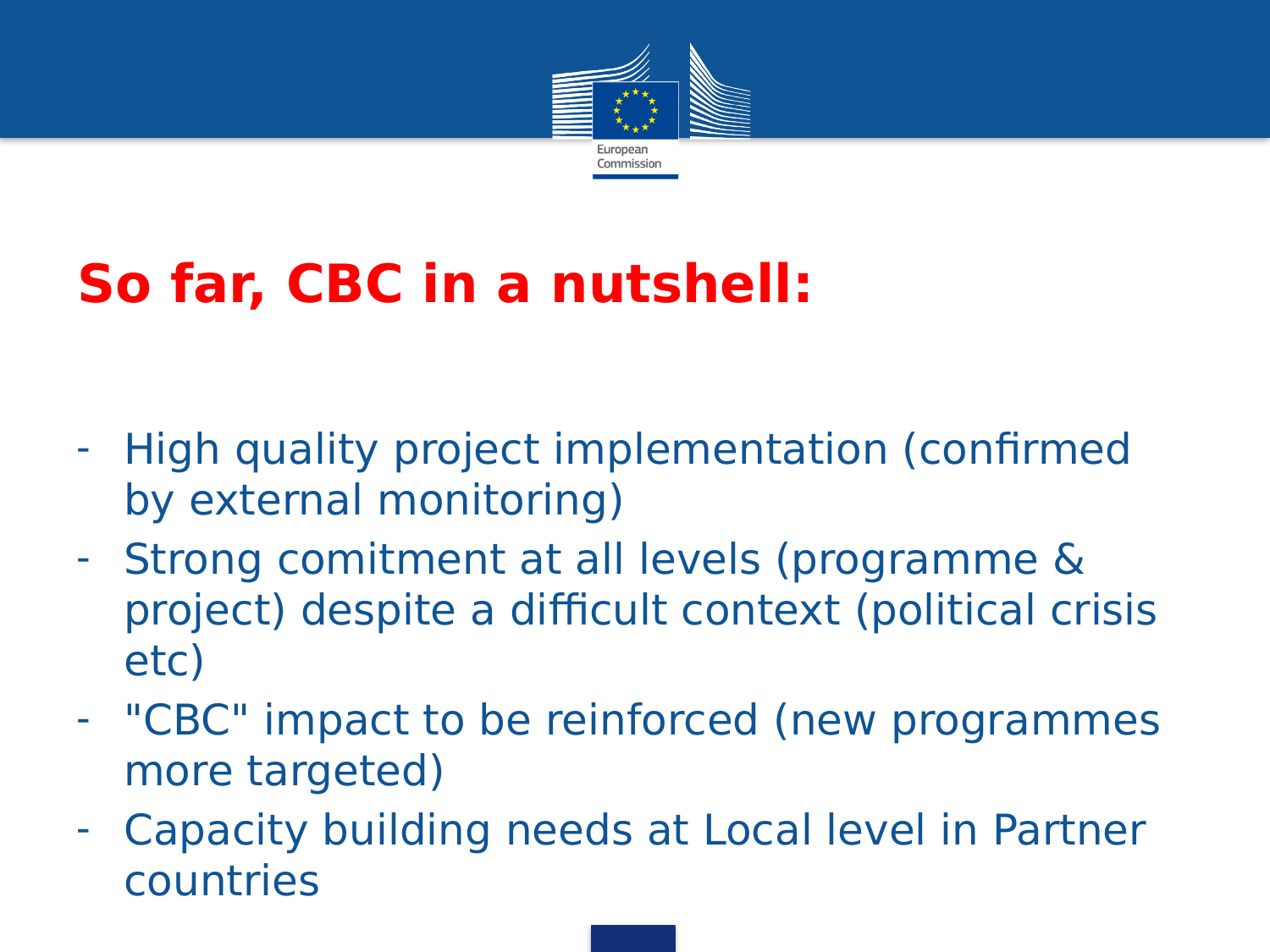

# So far, CBC in a nutshell:

High quality project implementation (confirmed by external monitoring)
Strong comitment at all levels (programme & project) despite a difficult context (political crisis etc)
"CBC" impact to be reinforced (new programmes more targeted)
Capacity building needs at Local level in Partner countries